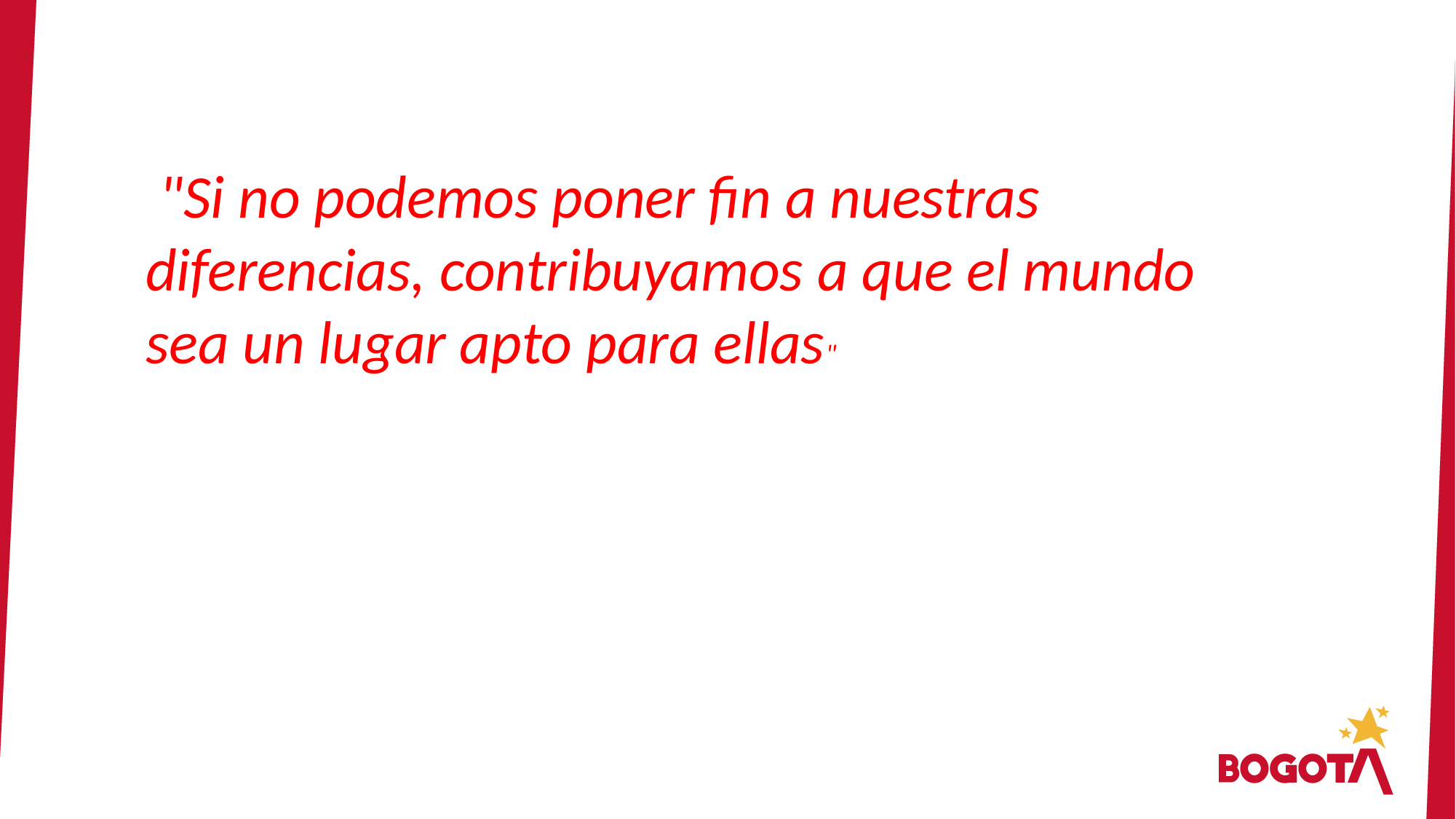

"Si no podemos poner fin a nuestras diferencias, contribuyamos a que el mundo sea un lugar apto para ellas"